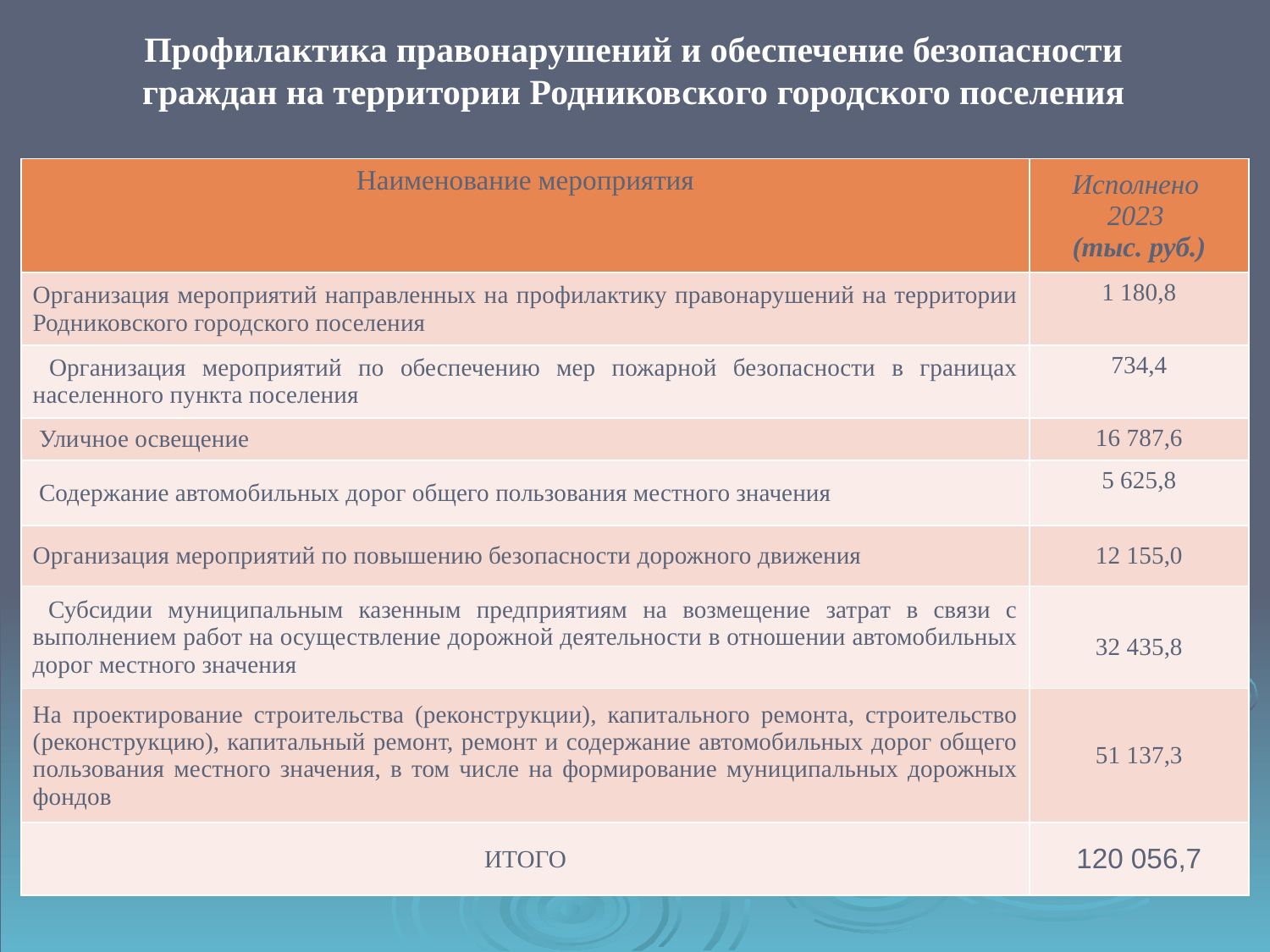

Профилактика правонарушений и обеспечение безопасности граждан на территории Родниковского городского поселения
| Наименование мероприятия | Исполнено 2023 (тыс. руб.) |
| --- | --- |
| Организация мероприятий направленных на профилактику правонарушений на территории Родниковского городского поселения | 1 180,8 |
| Организация мероприятий по обеспечению мер пожарной безопасности в границах населенного пункта поселения | 734,4 |
| Уличное освещение | 16 787,6 |
| Содержание автомобильных дорог общего пользования местного значения | 5 625,8 |
| Организация мероприятий по повышению безопасности дорожного движения | 12 155,0 |
| Субсидии муниципальным казенным предприятиям на возмещение затрат в связи с выполнением работ на осуществление дорожной деятельности в отношении автомобильных дорог местного значения | 32 435,8 |
| На проектирование строительства (реконструкции), капитального ремонта, строительство (реконструкцию), капитальный ремонт, ремонт и содержание автомобильных дорог общего пользования местного значения, в том числе на формирование муниципальных дорожных фондов | 51 137,3 |
| ИТОГО | 120 056,7 |